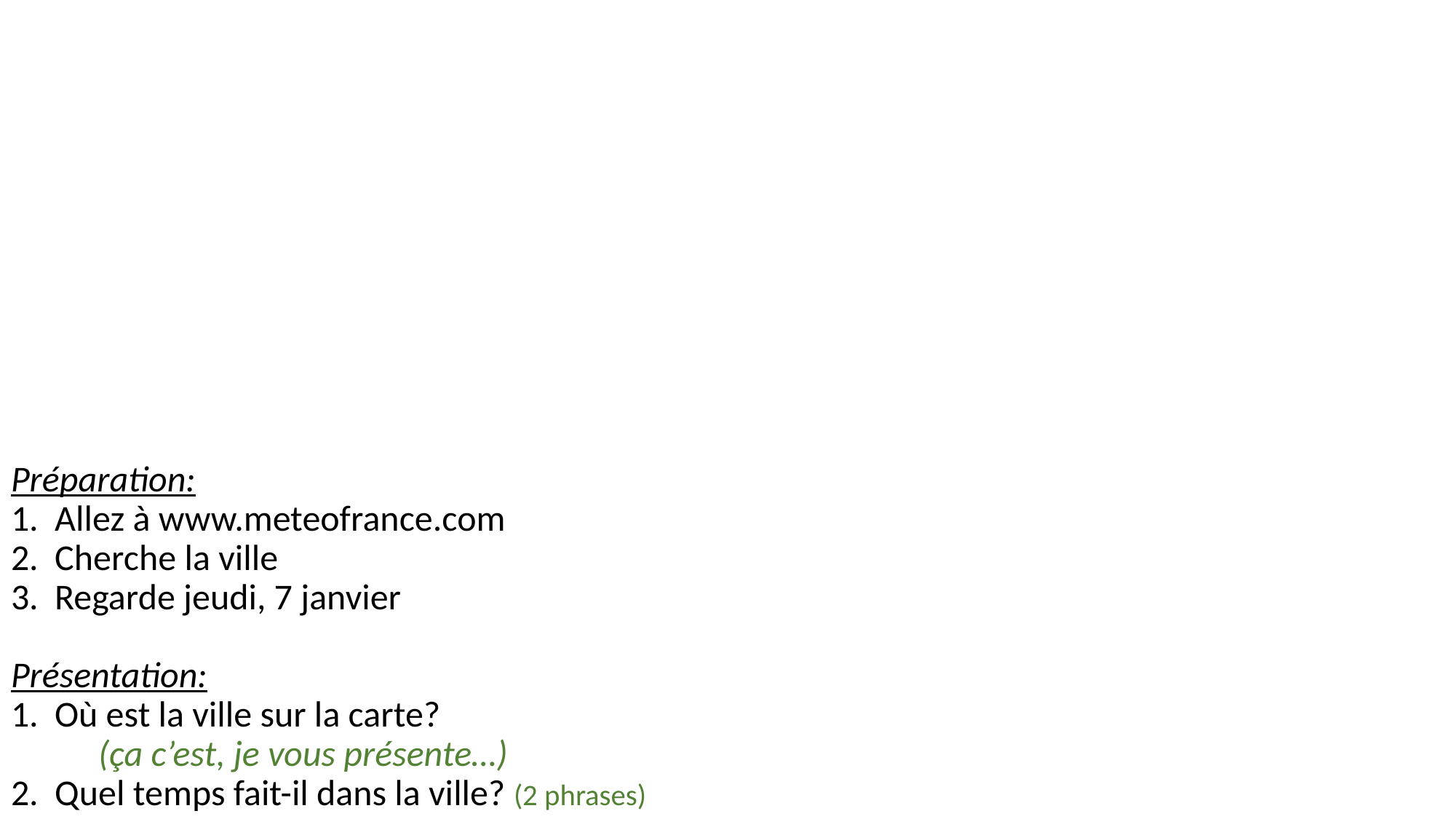

# Préparation: 1.  Allez à www.meteofrance.com 2.  Cherche la ville 3.  Regarde jeudi, 7 janvier Présentation: 1.  Où est la ville sur la carte? (ça c’est, je vous présente…) 2.  Quel temps fait-il dans la ville? (2 phrases)